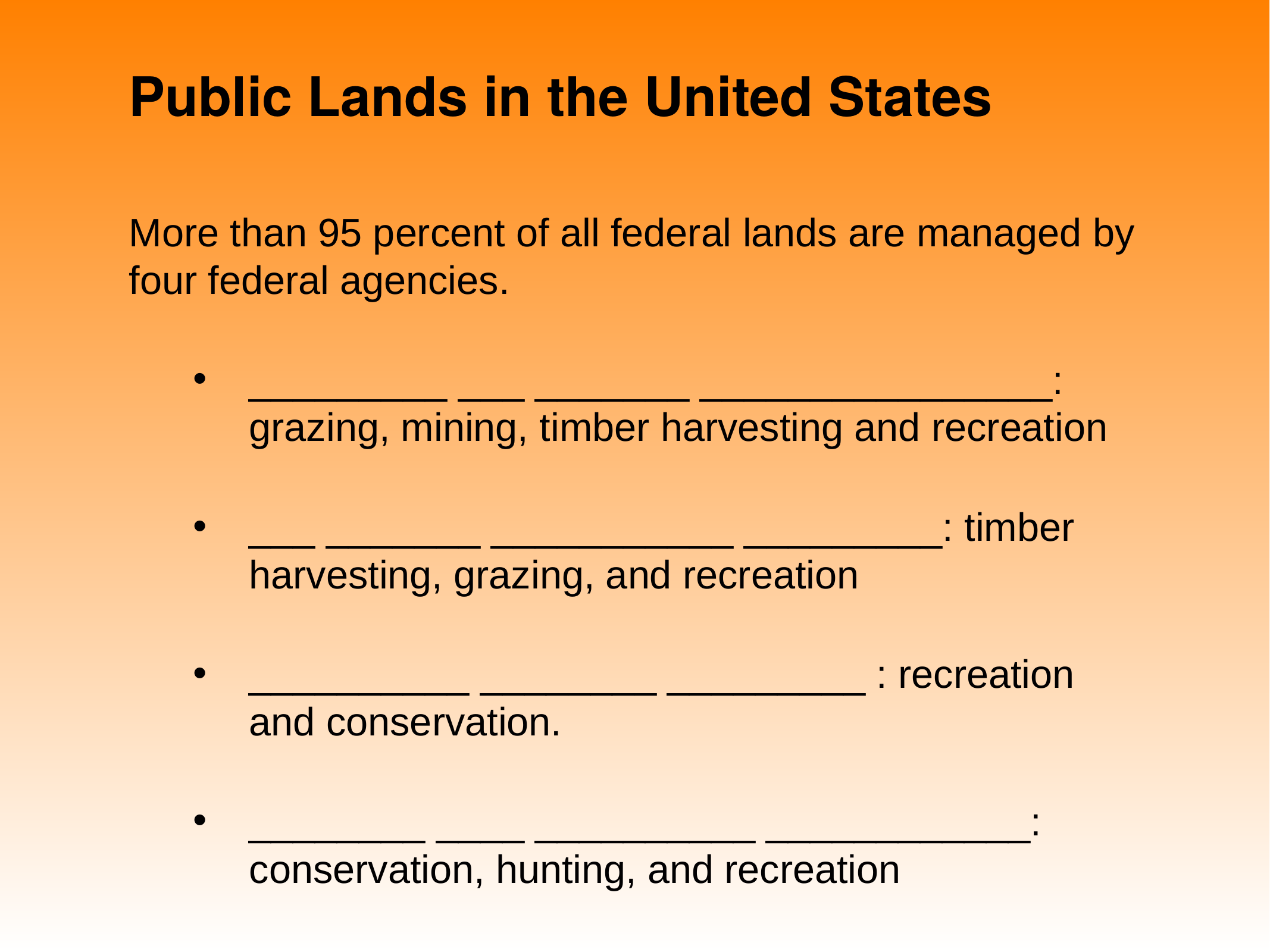

# Public Lands in the United States

More than 95 percent of all federal lands are managed by four federal agencies.
_________ ___ _______ ________________: grazing, mining, timber harvesting and recreation
___ _______ ___________ _________: timber harvesting, grazing, and recreation
__________ ________ _________ : recreation and conservation.
________ ____ __________ ____________: conservation, hunting, and recreation